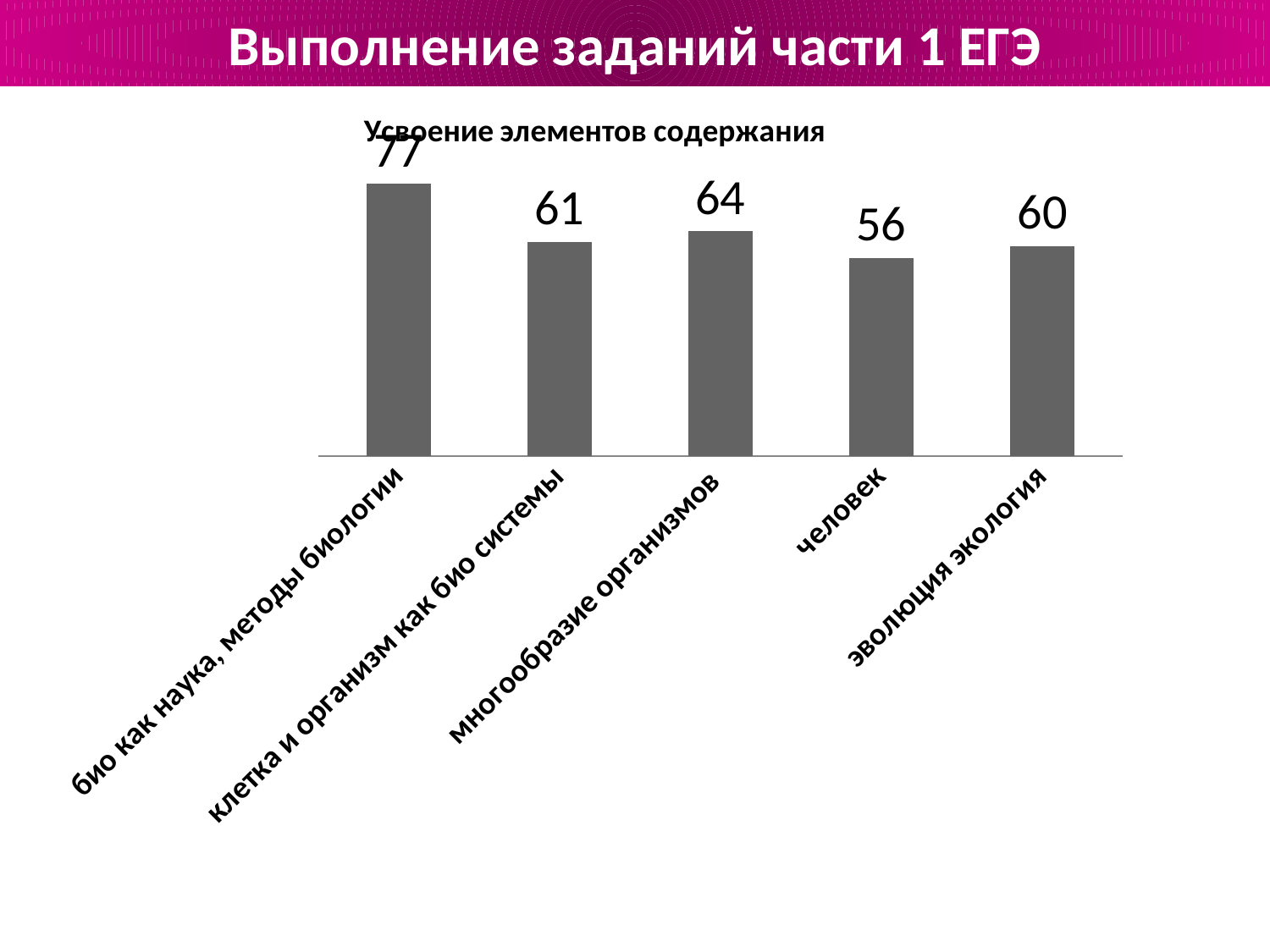

# Выполнение заданий части 1 ЕГЭ

### Chart: Усвоение элементов содержания

| Category |  |
|---|---|
| био как наука, методы биологии | 77.30333333333334 |
| клетка и организм как био системы | 60.830000000000005 |
| многообразие организмов  | 63.8675 |
| человек | 56.275000000000006 |
| эволюция экология | 59.64666666666667 |